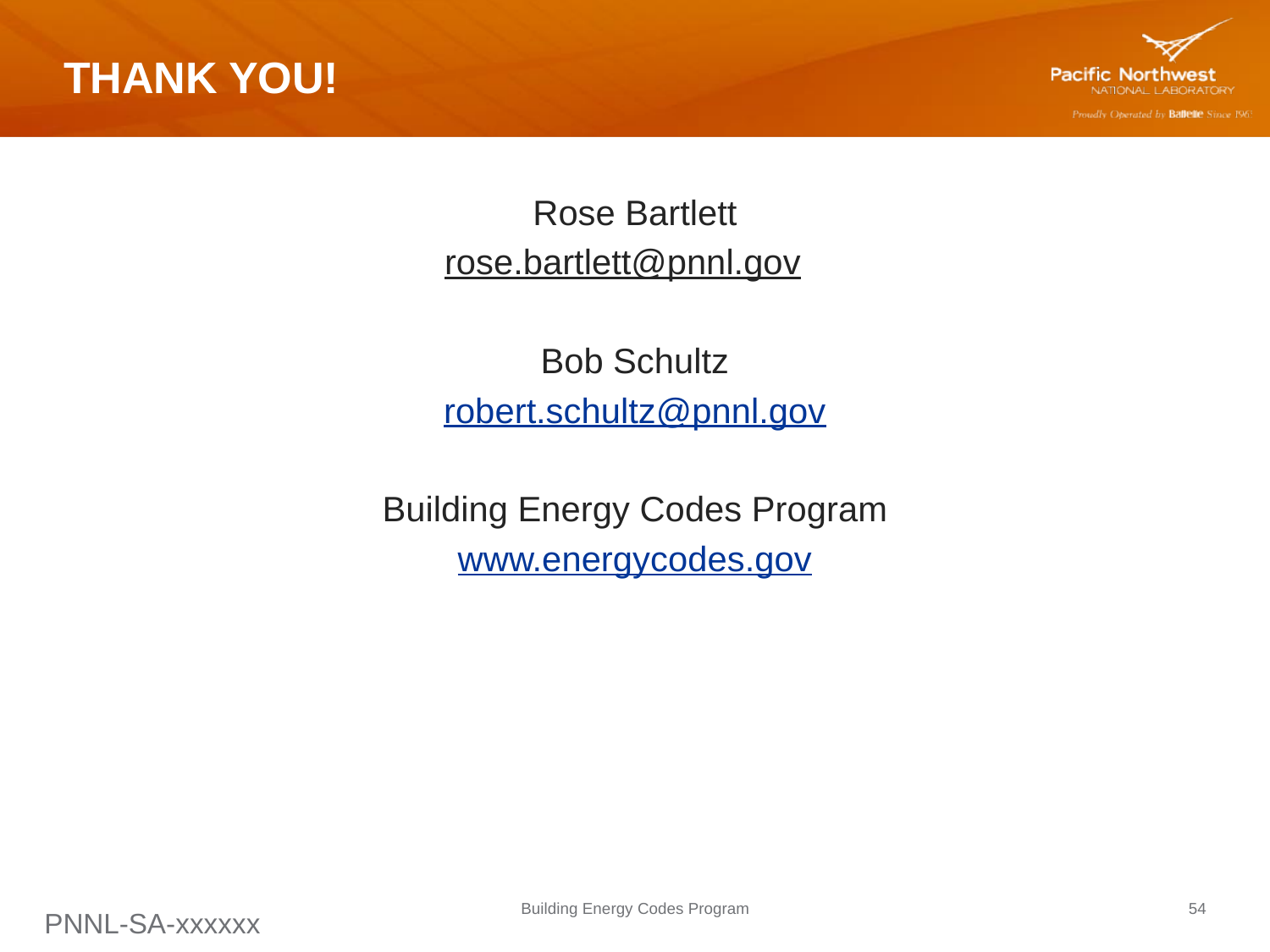

# THANK YOU!
Rose Bartlett
rose.bartlett@pnnl.gov

Bob Schultz
robert.schultz@pnnl.gov

Building Energy Codes Program
www.energycodes.gov

Building Energy Codes Program
54
PNNL-SA-xxxxxx